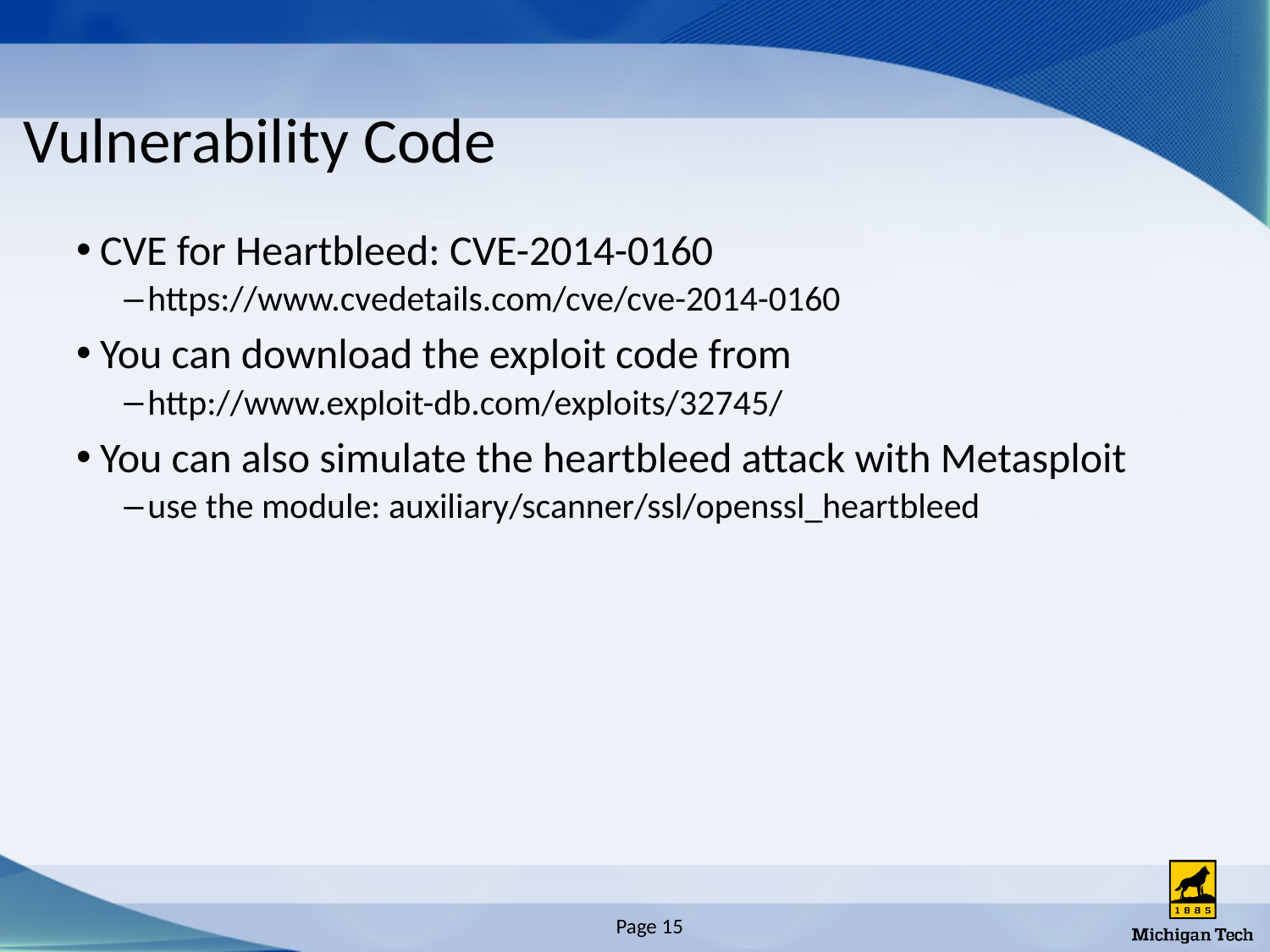

# Vulnerability Code
CVE for Heartbleed: CVE-2014-0160
https://www.cvedetails.com/cve/cve-2014-0160
You can download the exploit code from
http://www.exploit-db.com/exploits/32745/
You can also simulate the heartbleed attack with Metasploit
use the module: auxiliary/scanner/ssl/openssl_heartbleed